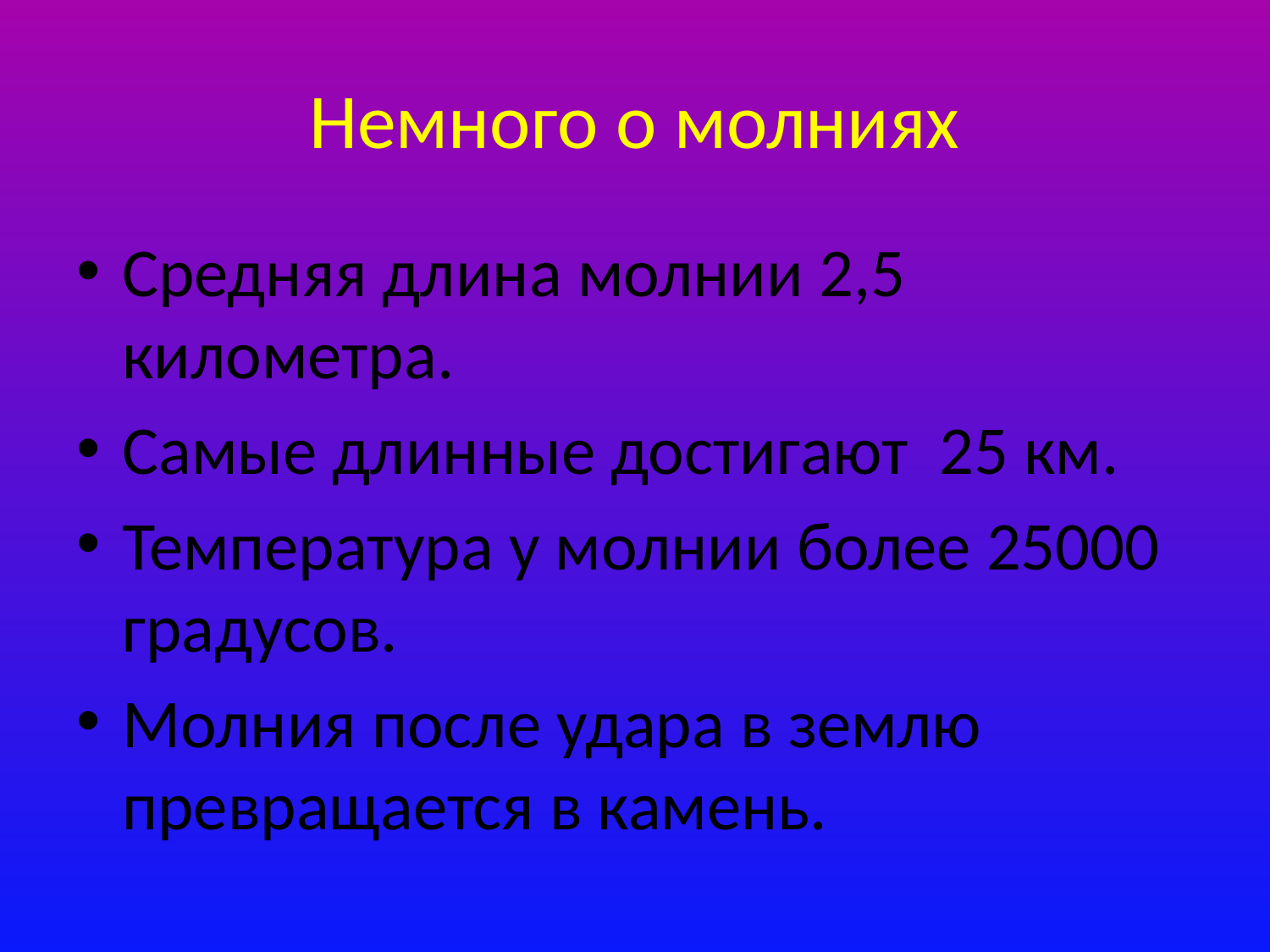

# Немного о молниях
Средняя длина молнии 2,5 километра.
Самые длинные достигают  25 км.
Температура у молнии более 25000 градусов.
Молния после удара в землю превращается в камень.